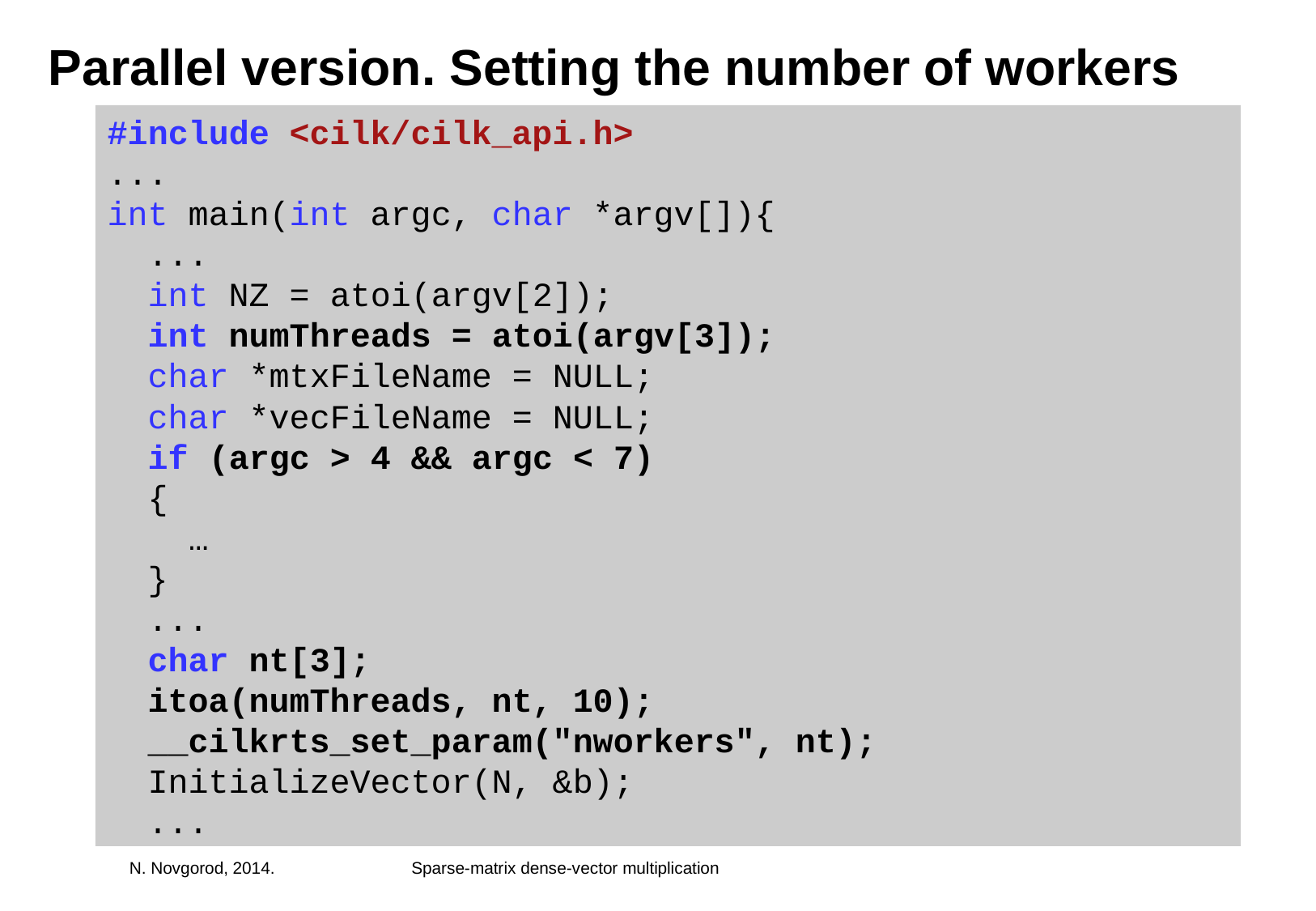

# Parallel version. Setting the number of workers
#include <cilk/cilk_api.h>
...
int main(int argc, char *argv[]){
  ...
  int NZ = atoi(argv[2]);
  int numThreads = atoi(argv[3]);
  char *mtxFileName = NULL;
  char *vecFileName = NULL;
  if (argc > 4 && argc < 7)
  {
    …
  }
  ...
  char nt[3];
  itoa(numThreads, nt, 10);
  __cilkrts_set_param("nworkers", nt);
  InitializeVector(N, &b);
  ...

N. Novgorod, 2014.
Sparse-matrix dense-vector multiplication